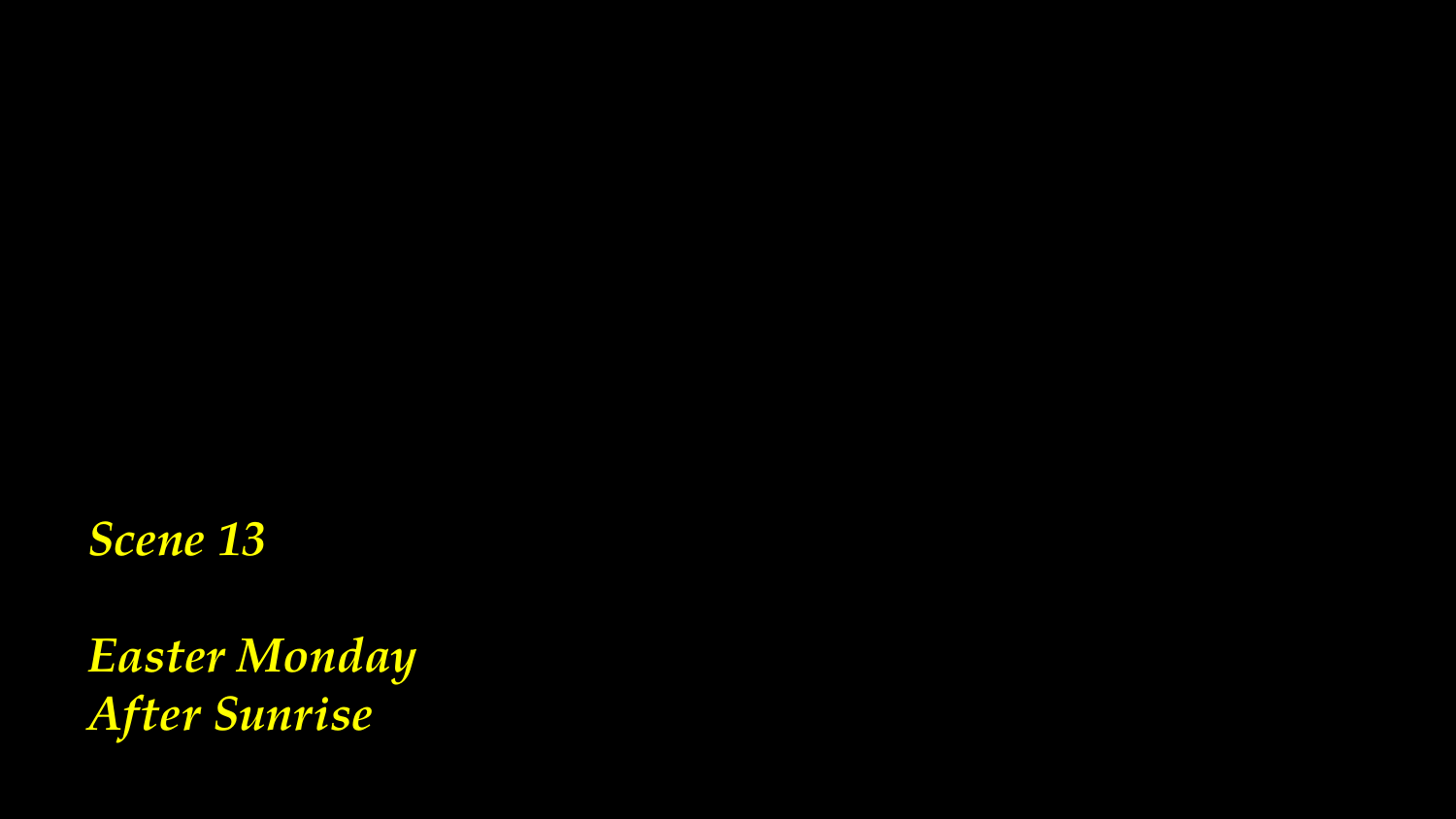

# Scene 13 Easter Monday After Sunrise